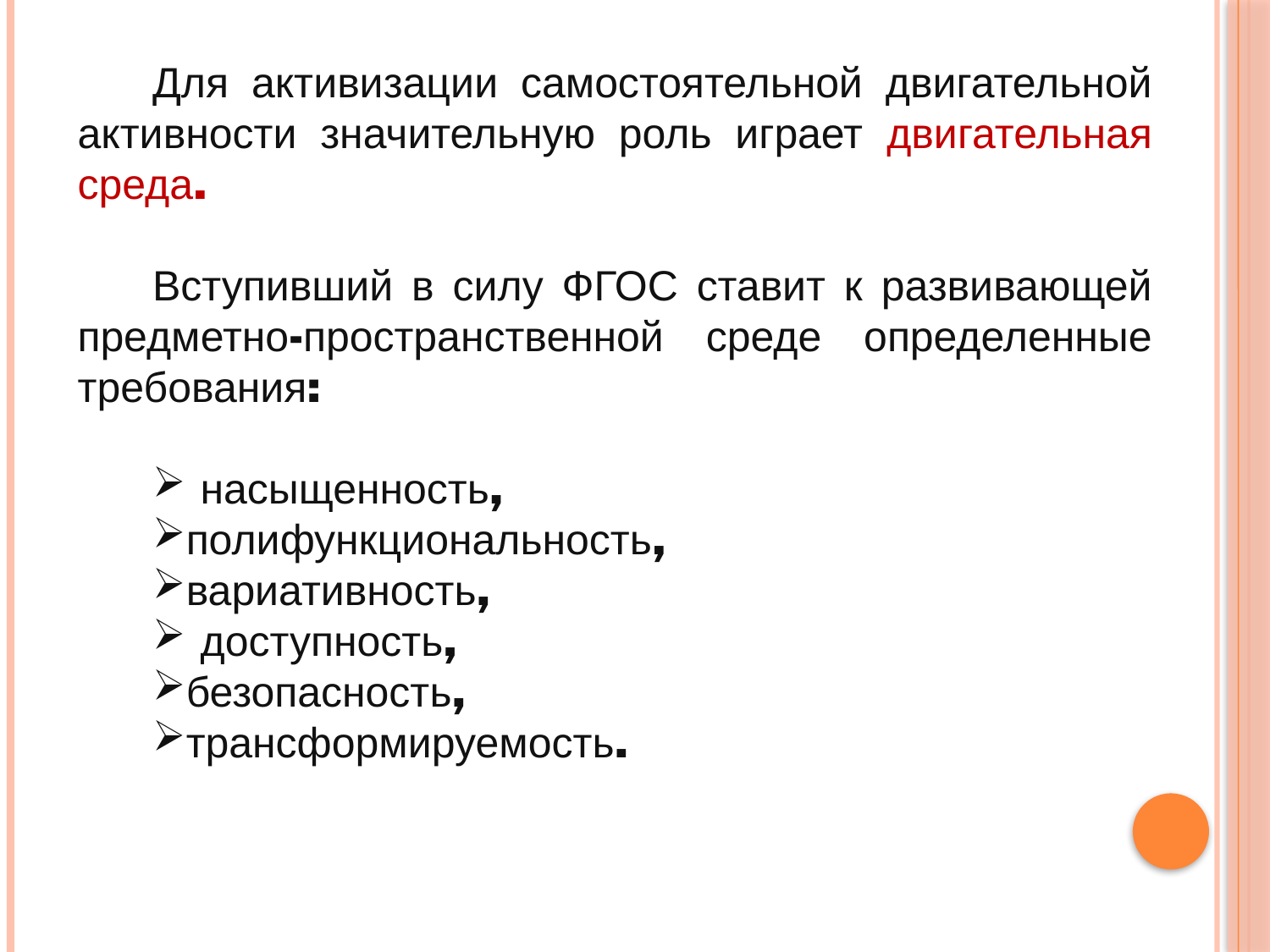

Для активизации самостоятельной двигательной активности значительную роль играет двигательная среда.

Вступивший в силу ФГОС ставит к развивающей предметно-пространственной среде определенные требования:

 насыщенность,
полифункциональность,
вариативность,
 доступность,
безопасность,
трансформируемость.